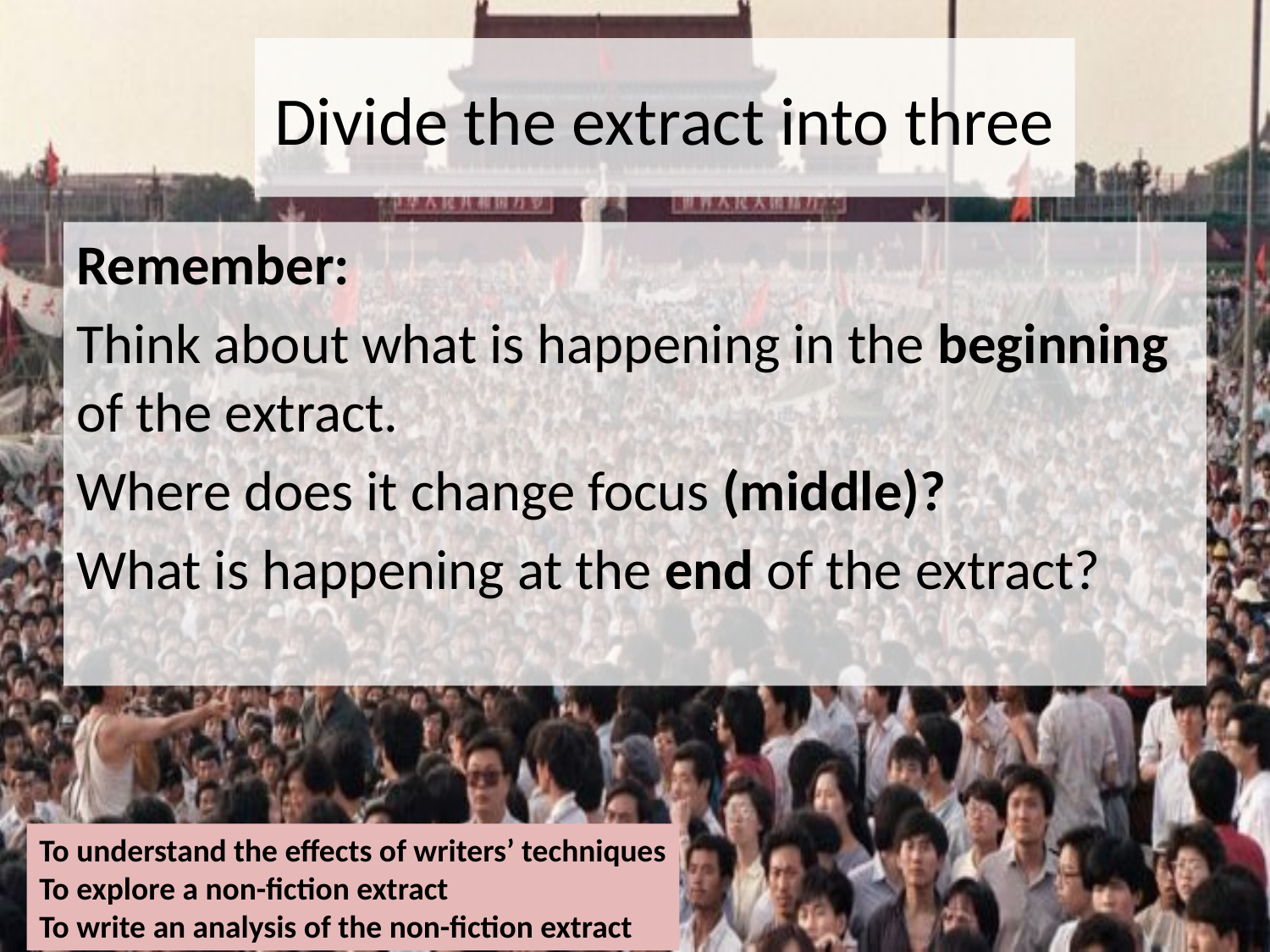

# Divide the extract into three
Remember:
Think about what is happening in the beginning of the extract.
Where does it change focus (middle)?
What is happening at the end of the extract?
To understand the effects of writers’ techniques
To explore a non-fiction extract
To write an analysis of the non-fiction extract